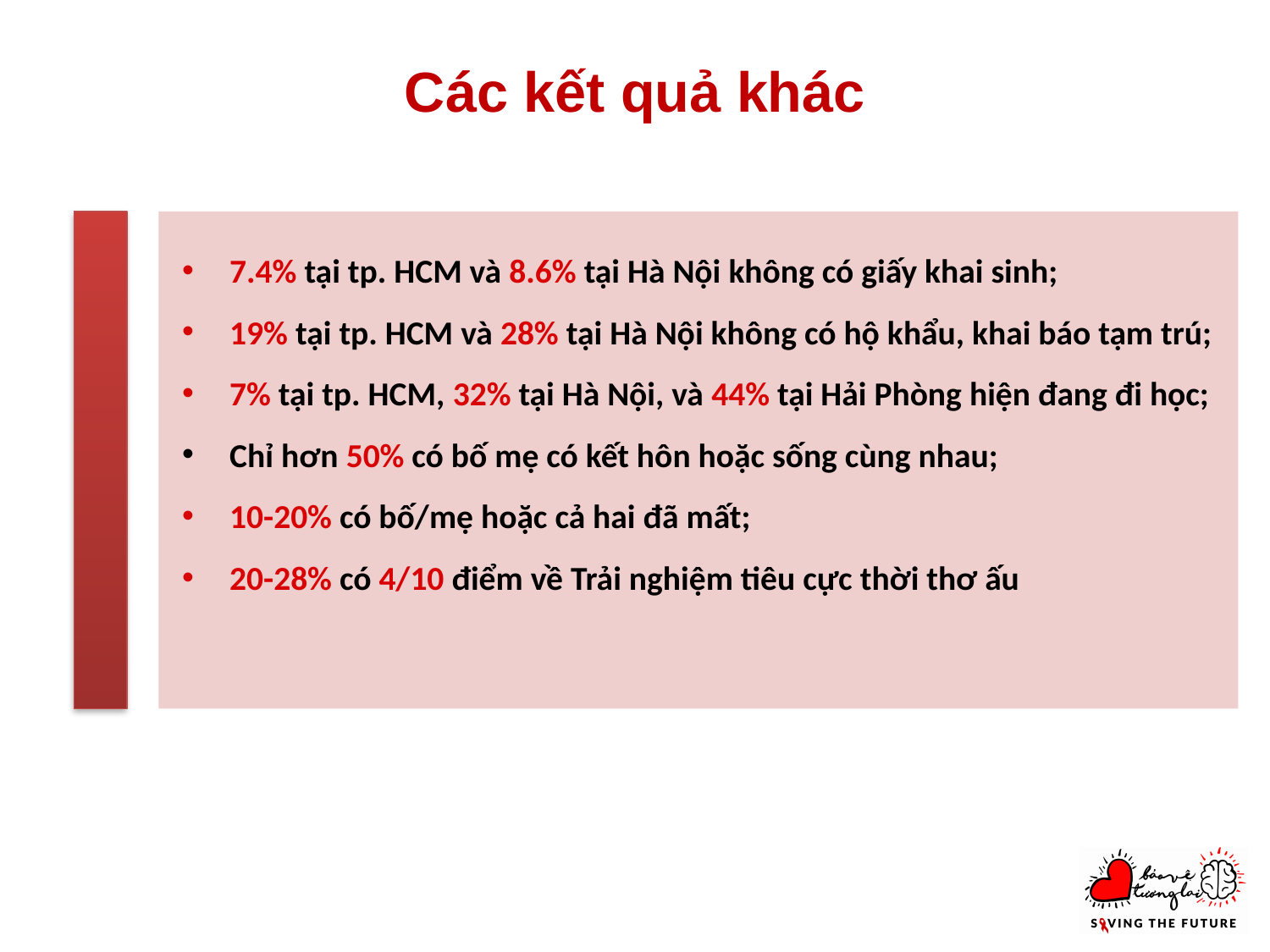

Các kết quả khác

7.4% tại tp. HCM và 8.6% tại Hà Nội không có giấy khai sinh;
19% tại tp. HCM và 28% tại Hà Nội không có hộ khẩu, khai báo tạm trú;
7% tại tp. HCM, 32% tại Hà Nội, và 44% tại Hải Phòng hiện đang đi học;
Chỉ hơn 50% có bố mẹ có kết hôn hoặc sống cùng nhau;
10-20% có bố/mẹ hoặc cả hai đã mất;
20-28% có 4/10 điểm về Trải nghiệm tiêu cực thời thơ ấu
16